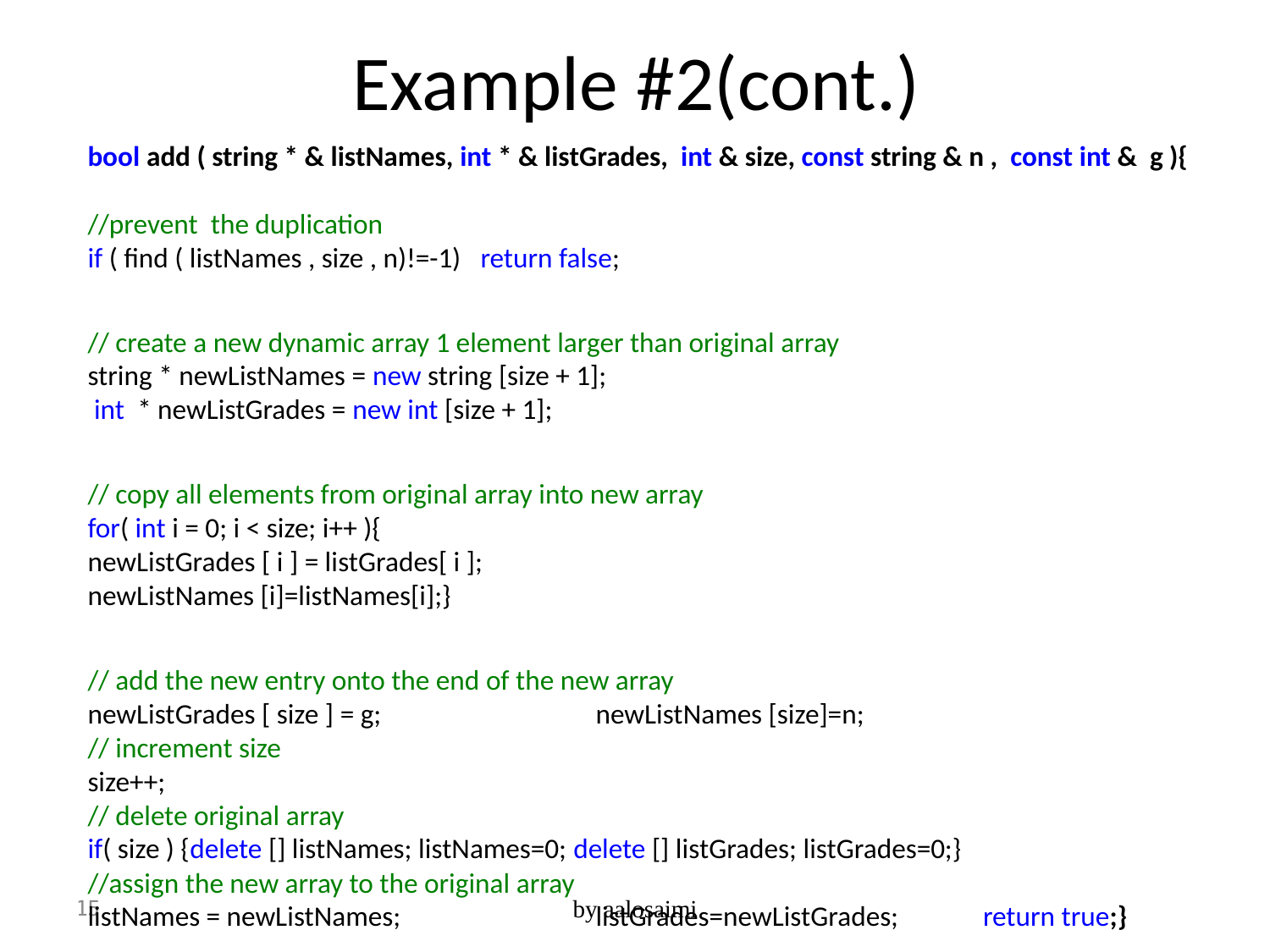

# Example #2(cont.)
bool add ( string * & listNames, int * & listGrades,  int & size, const string & n ,  const int &  g ){

//prevent  the duplication
if ( find ( listNames , size , n)!=-1)   return false;

// create a new dynamic array 1 element larger than original array
string * newListNames = new string [size + 1];
 int  * newListGrades = new int [size + 1];

// copy all elements from original array into new array
for( int i = 0; i < size; i++ ){
newListGrades [ i ] = listGrades[ i ];
newListNames [i]=listNames[i];}

// add the new entry onto the end of the new array
newListGrades [ size ] = g;     		newListNames [size]=n;
// increment size
size++;
// delete original array
if( size ) {delete [] listNames; listNames=0; delete [] listGrades; listGrades=0;}
//assign the new array to the original array
listNames = newListNames;		listGrades=newListGrades;	 return true;}
15
by aalosaimi